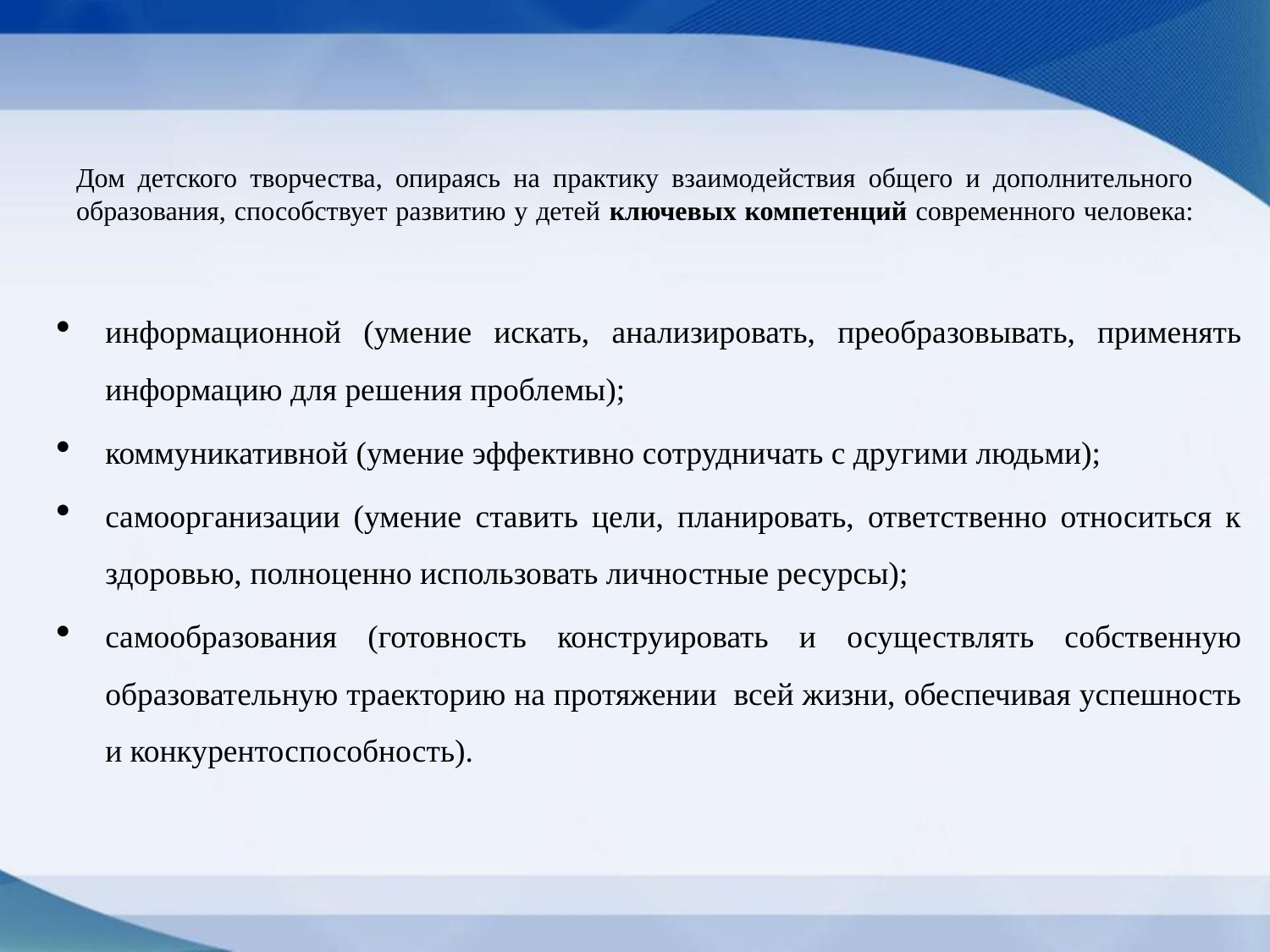

# Дом детского творчества, опираясь на практику взаимодействия общего и дополнительного образования, способствует развитию у детей ключевых компетенций современного человека:
информационной (умение искать, анализировать, преобразовывать, применять информацию для решения проблемы);
коммуникативной (умение эффективно сотрудничать с другими людьми);
самоорганизации (умение ставить цели, планировать, ответственно относиться к здоровью, полноценно использовать личностные ресурсы);
самообразования (готовность конструировать и осуществлять собственную образовательную траекторию на протяжении  всей жизни, обеспечивая успешность и конкурентоспособность).